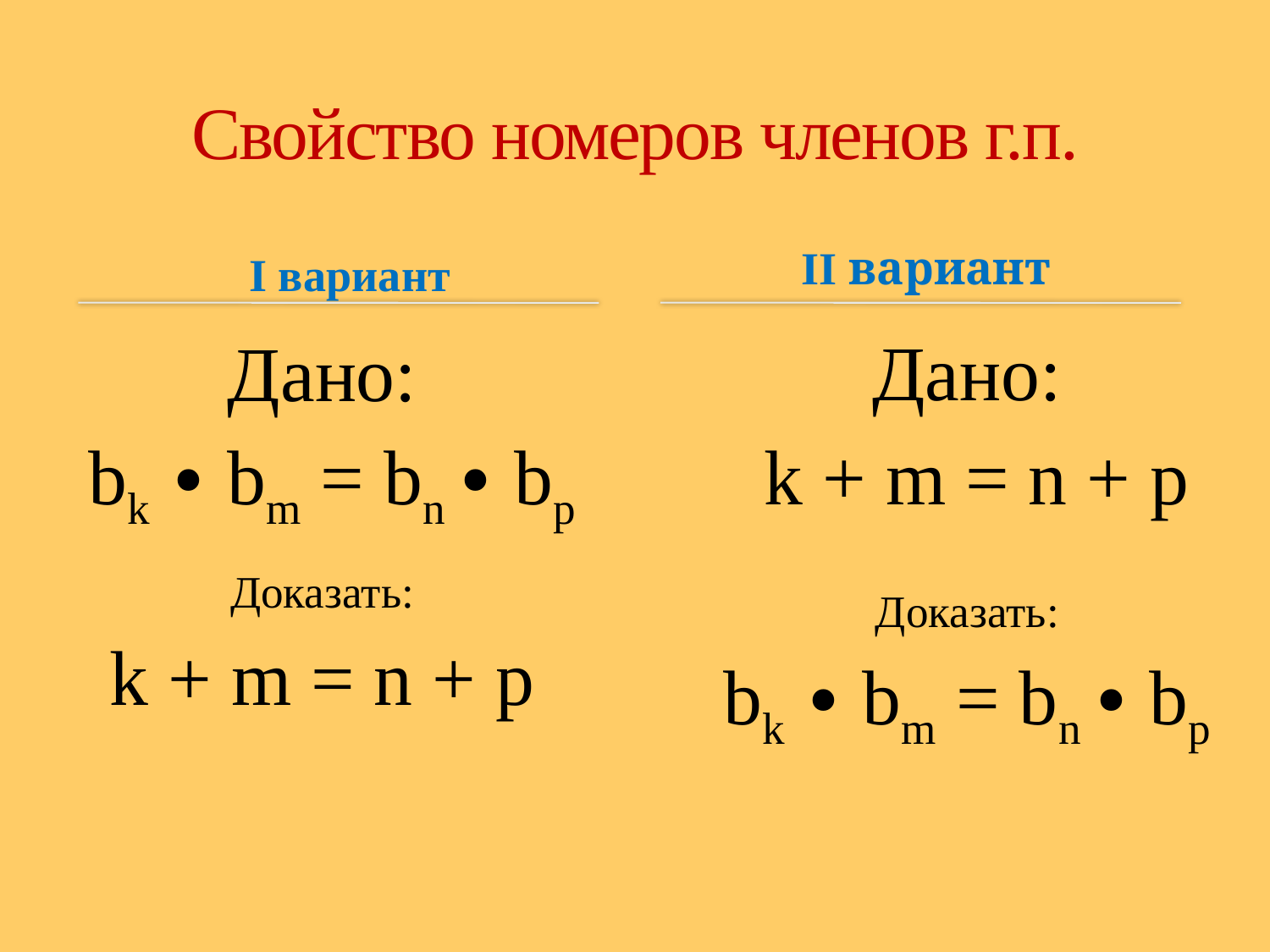

# Свойство номеров членов г.п.
II вариант
I вариант
Дано:
 bk ∙ bm = bn ∙ bp
Доказать:
k + m = n + p

Дано:
 k + m = n + p
Доказать:
bk ∙ bm = bn ∙ bp